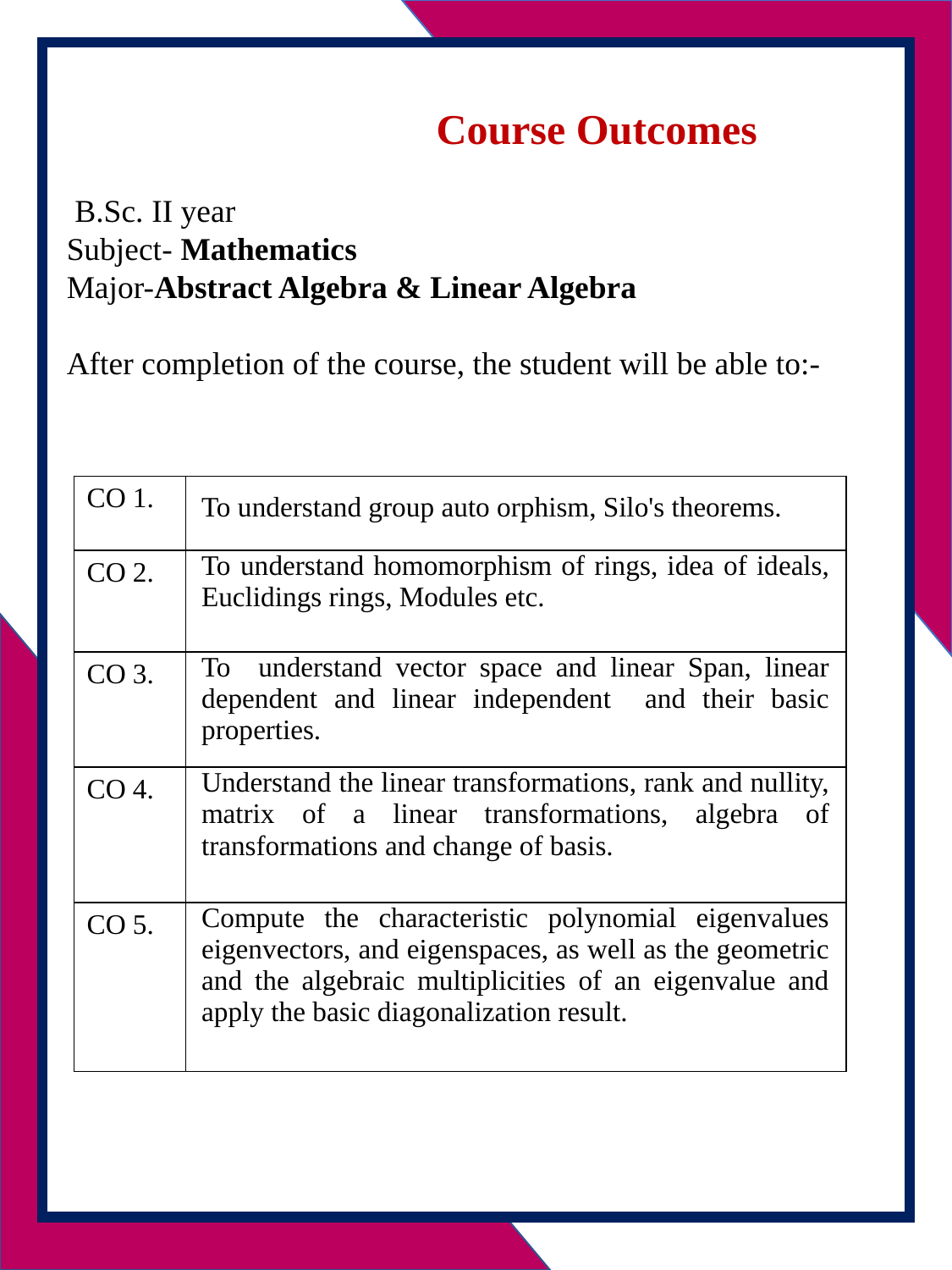

Course Outcomes

 B.Sc. II year
Subject- Mathematics
Major-Abstract Algebra & Linear Algebra

After completion of the course, the student will be able to:-

| CO 1. | To understand group auto orphism, Silo's theorems. |
| --- | --- |
| CO 2. | To understand homomorphism of rings, idea of ideals, Euclidings rings, Modules etc. |
| CO 3. | To understand vector space and linear Span, linear dependent and linear independent and their basic properties. |
| CO 4. | Understand the linear transformations, rank and nullity, matrix of a linear transformations, algebra of transformations and change of basis. |
| CO 5. | Compute the characteristic polynomial eigenvalues eigenvectors, and eigenspaces, as well as the geometric and the algebraic multiplicities of an eigenvalue and apply the basic diagonalization result. |